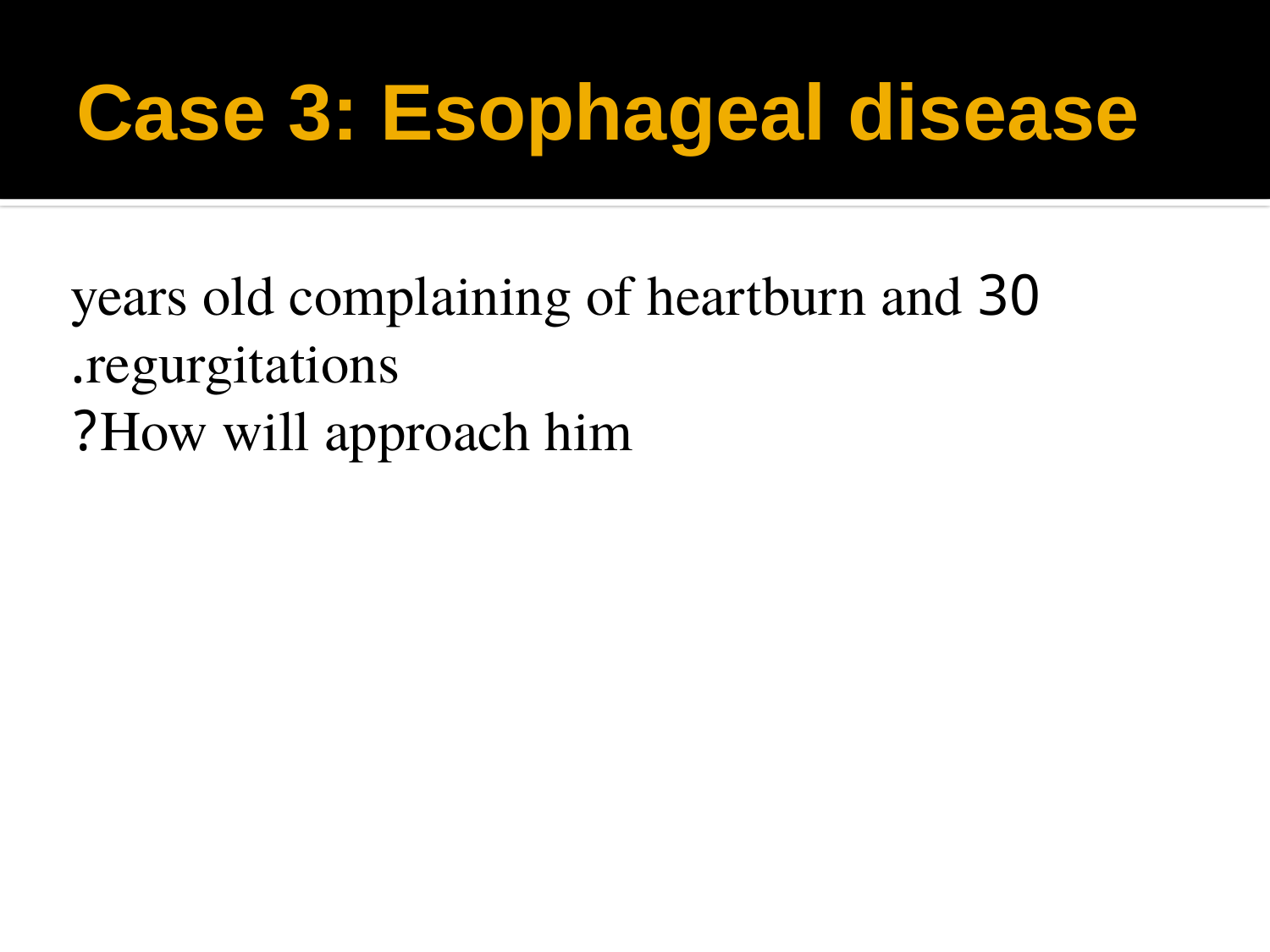

# Case 3: Esophageal disease
30 years old complaining of heartburn and regurgitations.
How will approach him?